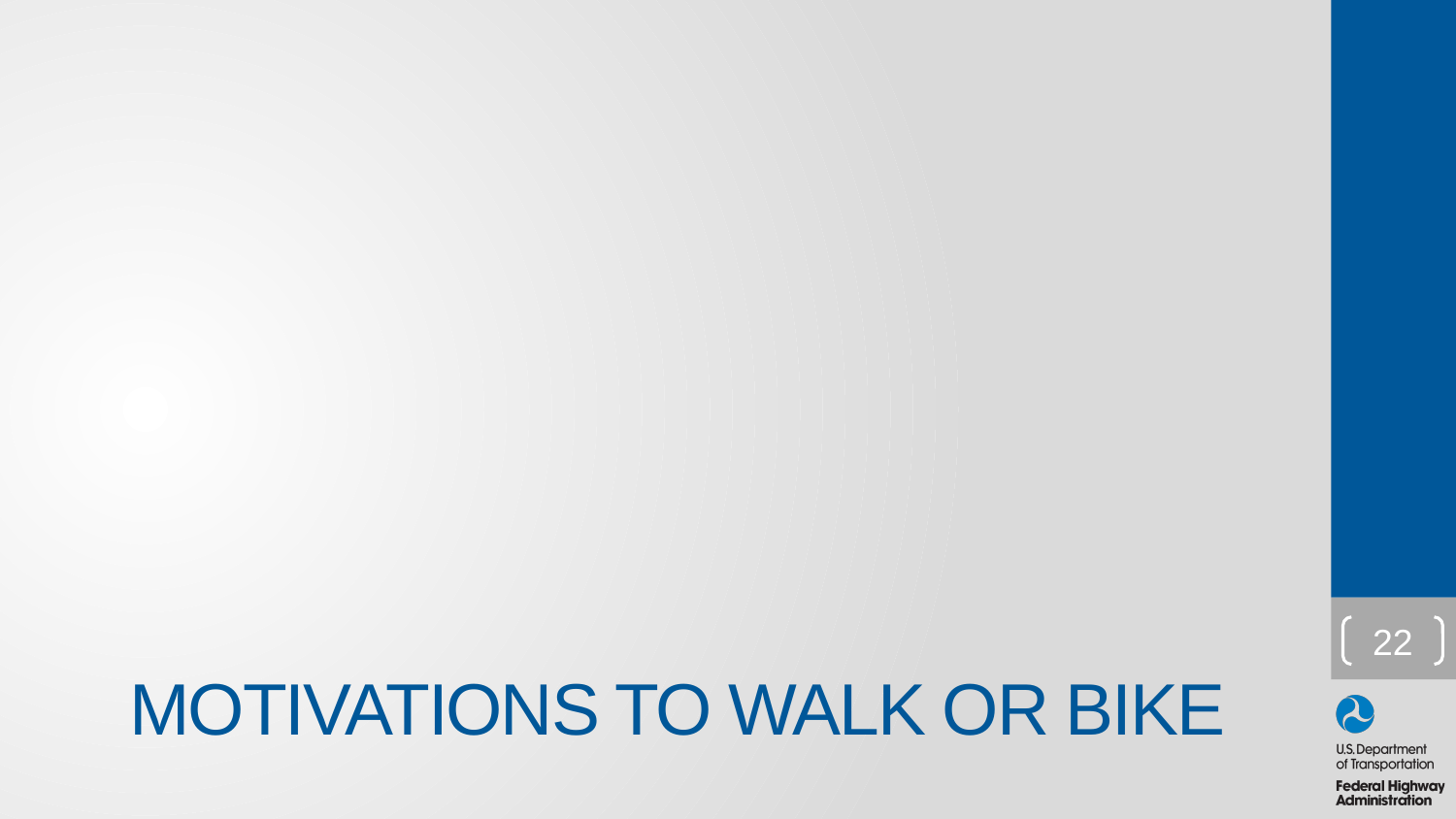

22
# Motivations to Walk or Bike